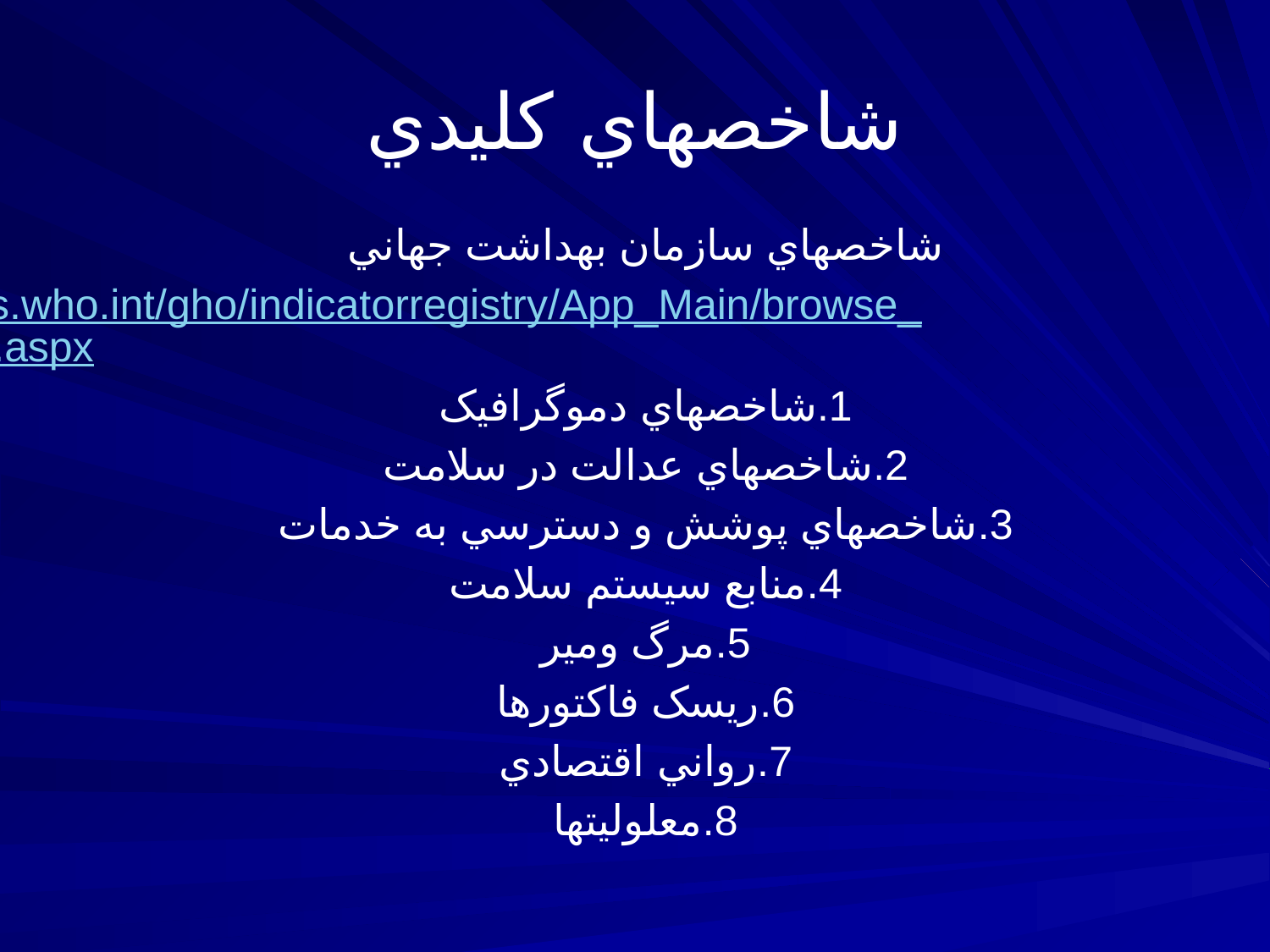

# شاخصهاي کليدي
شاخصهاي سازمان بهداشت جهاني
http://apps.who.int/gho/indicatorregistry/App_Main/browse_indicators.aspx
1.شاخصهاي دموگرافيک
2.شاخصهاي عدالت در سلامت
3.شاخصهاي پوشش و دسترسي به خدمات
4.منابع سيستم سلامت
5.مرگ ومير
6.ريسک فاکتورها
7.رواني اقتصادي
8.معلوليتها